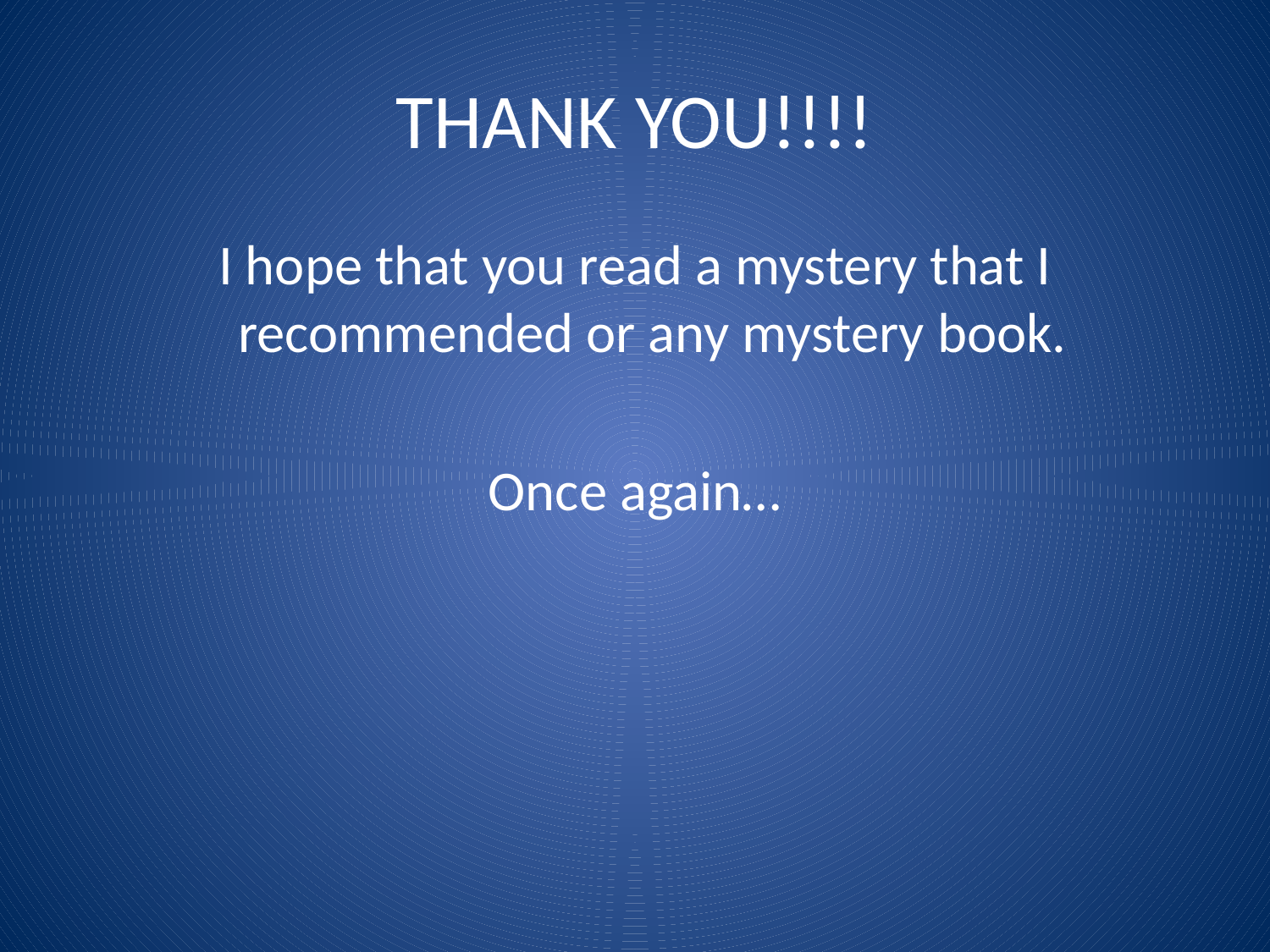

# THANK YOU!!!!
I hope that you read a mystery that I recommended or any mystery book.

Once again…